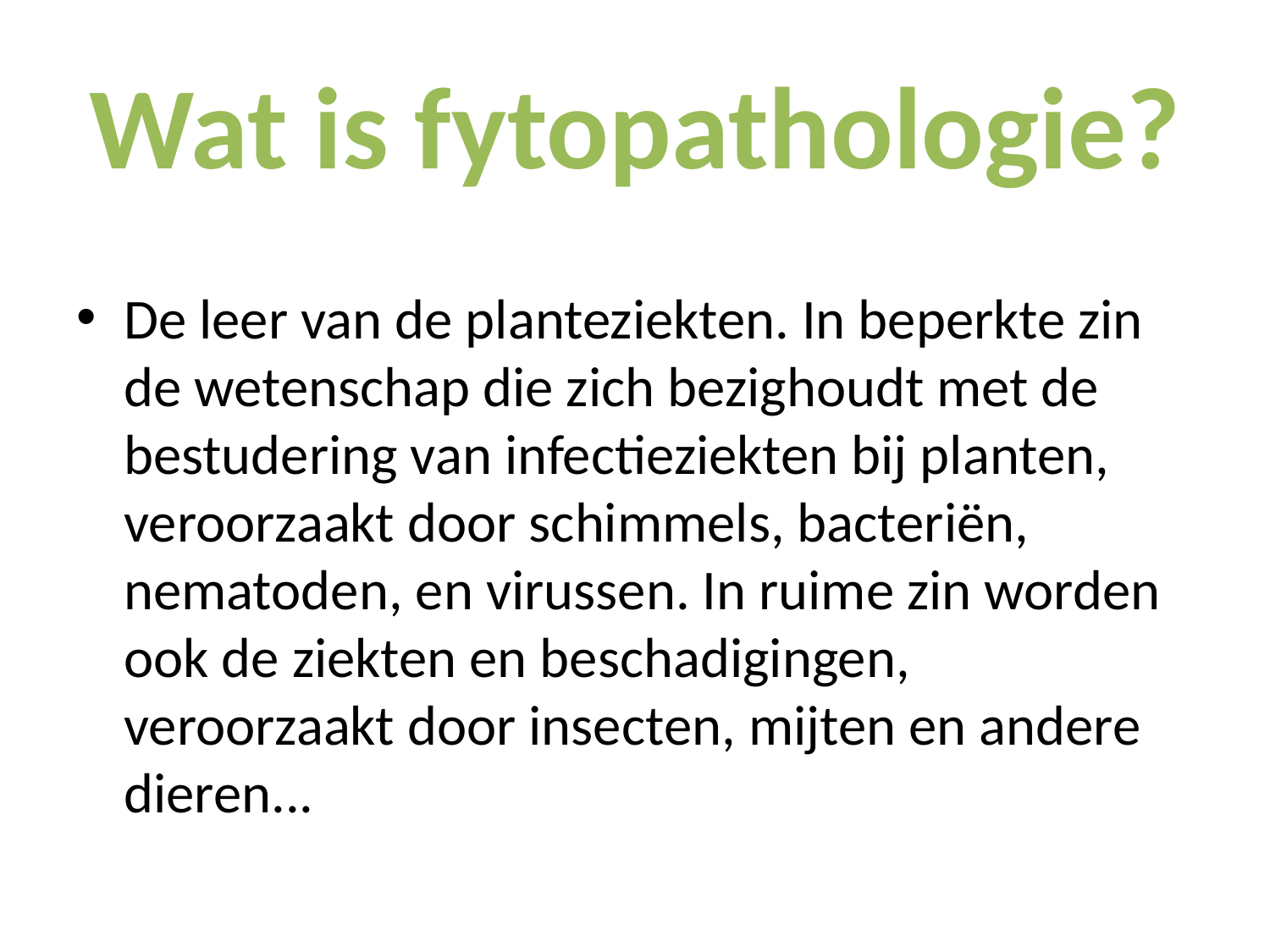

Wat is fytopathologie?
De leer van de planteziekten. In beperkte zin de wetenschap die zich bezighoudt met de bestudering van infectieziekten bij planten, veroorzaakt door schimmels, bacteriën, nematoden, en virussen. In ruime zin worden ook de ziekten en beschadigingen, veroorzaakt door insecten, mijten en andere dieren...